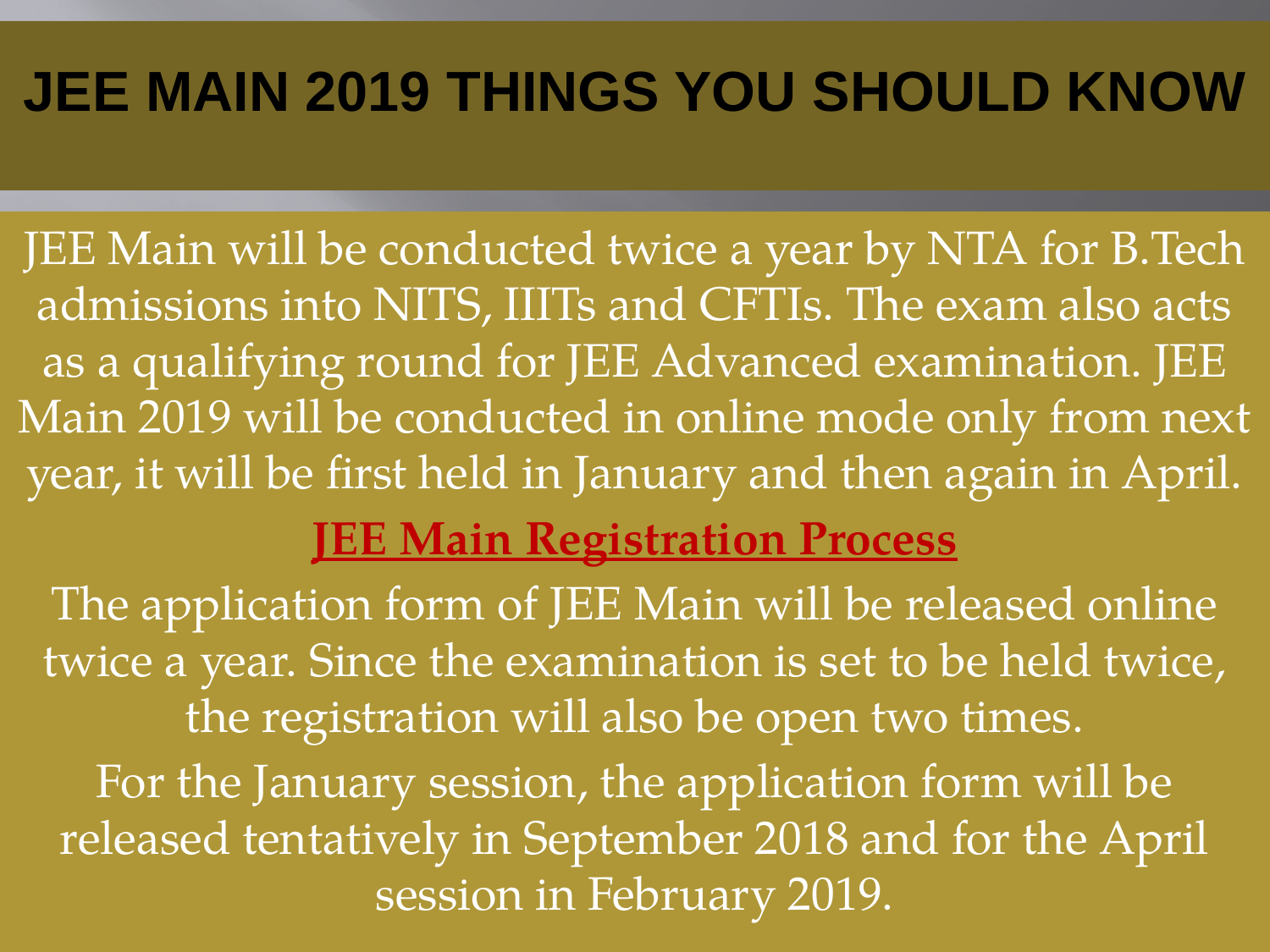

# JEE Main 2019 Things you should Know
JEE Main will be conducted twice a year by NTA for B.Tech admissions into NITS, IIITs and CFTIs. The exam also acts as a qualifying round for JEE Advanced examination. JEE Main 2019 will be conducted in online mode only from next year, it will be first held in January and then again in April.
JEE Main Registration Process
The application form of JEE Main will be released online twice a year. Since the examination is set to be held twice, the registration will also be open two times.
For the January session, the application form will be released tentatively in September 2018 and for the April session in February 2019.